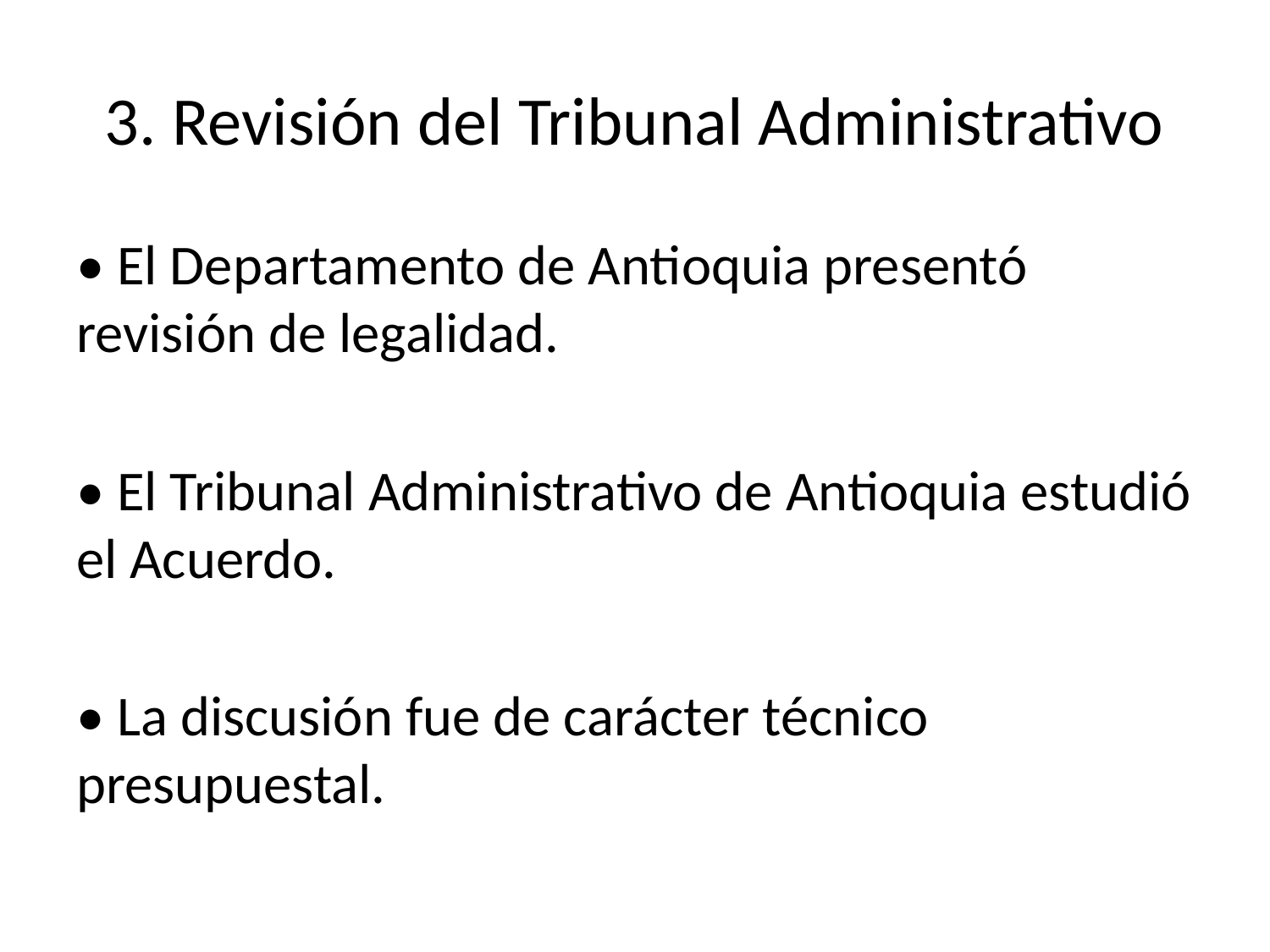

# 3. Revisión del Tribunal Administrativo
• El Departamento de Antioquia presentó revisión de legalidad.

• El Tribunal Administrativo de Antioquia estudió el Acuerdo.

• La discusión fue de carácter técnico presupuestal.